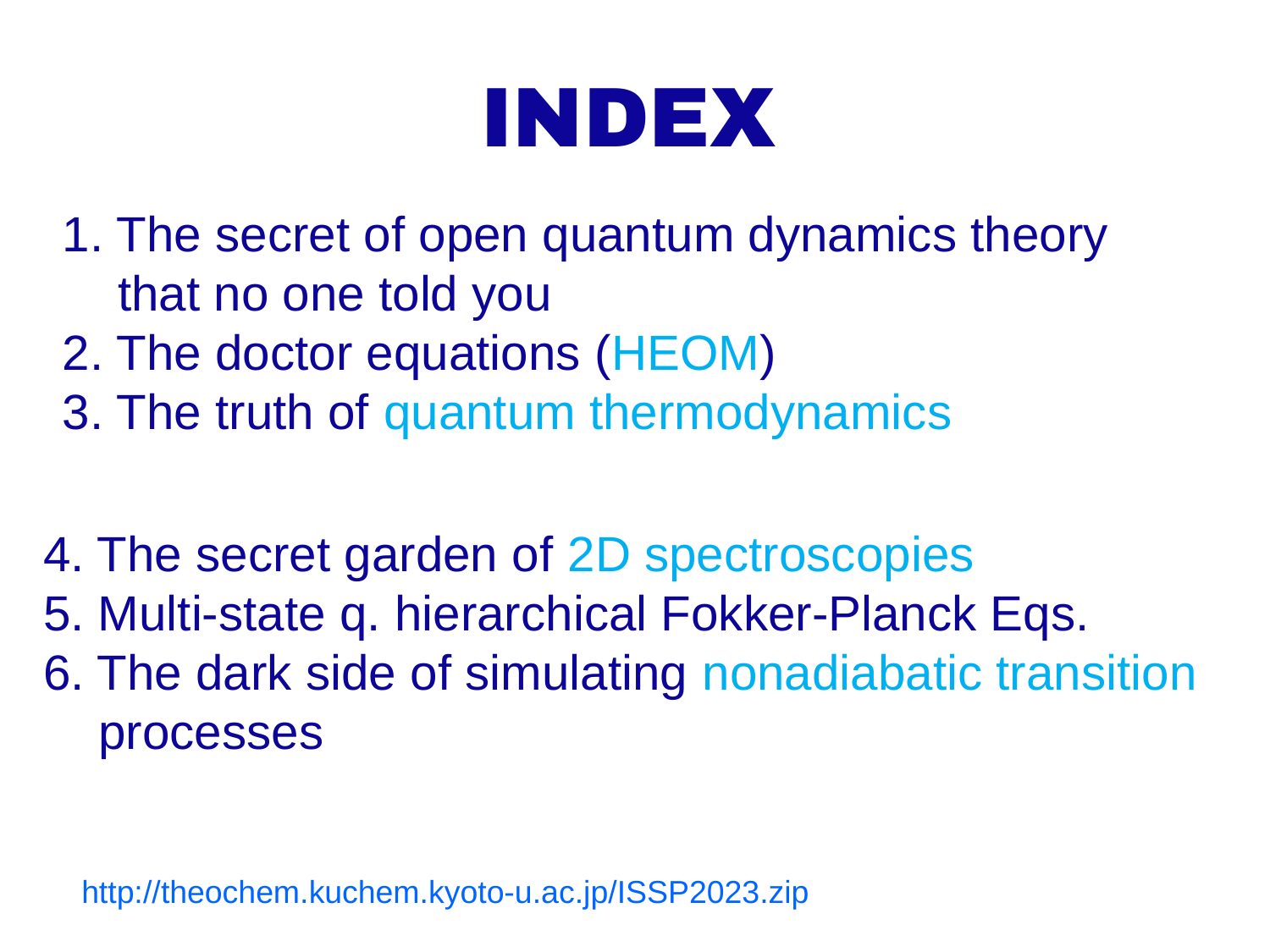

INDEX
1. The secret of open quantum dynamics theory
    that no one told you
2. The doctor equations (HEOM)
3. The truth of quantum thermodynamics

4. The secret garden of 2D spectroscopies
5. Multi-state q. hierarchical Fokker-Planck Eqs.
6. The dark side of simulating nonadiabatic transition
    processes
http://theochem.kuchem.kyoto-u.ac.jp/ISSP2023.zip